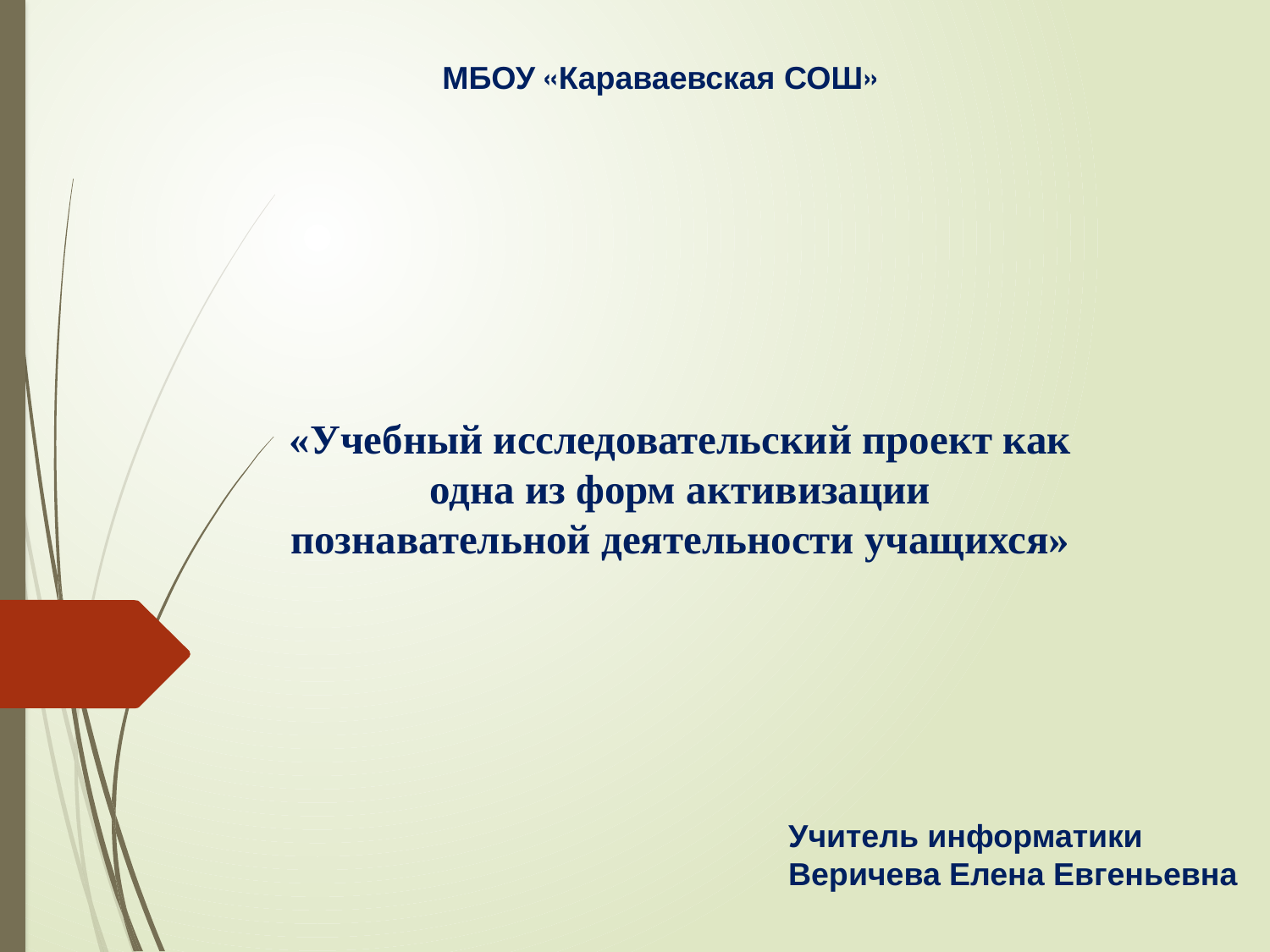

МБОУ «Караваевская СОШ»
# «Учебный исследовательский проект как одна из форм активизации познавательной деятельности учащихся»
Учитель информатики
Веричева Елена Евгеньевна